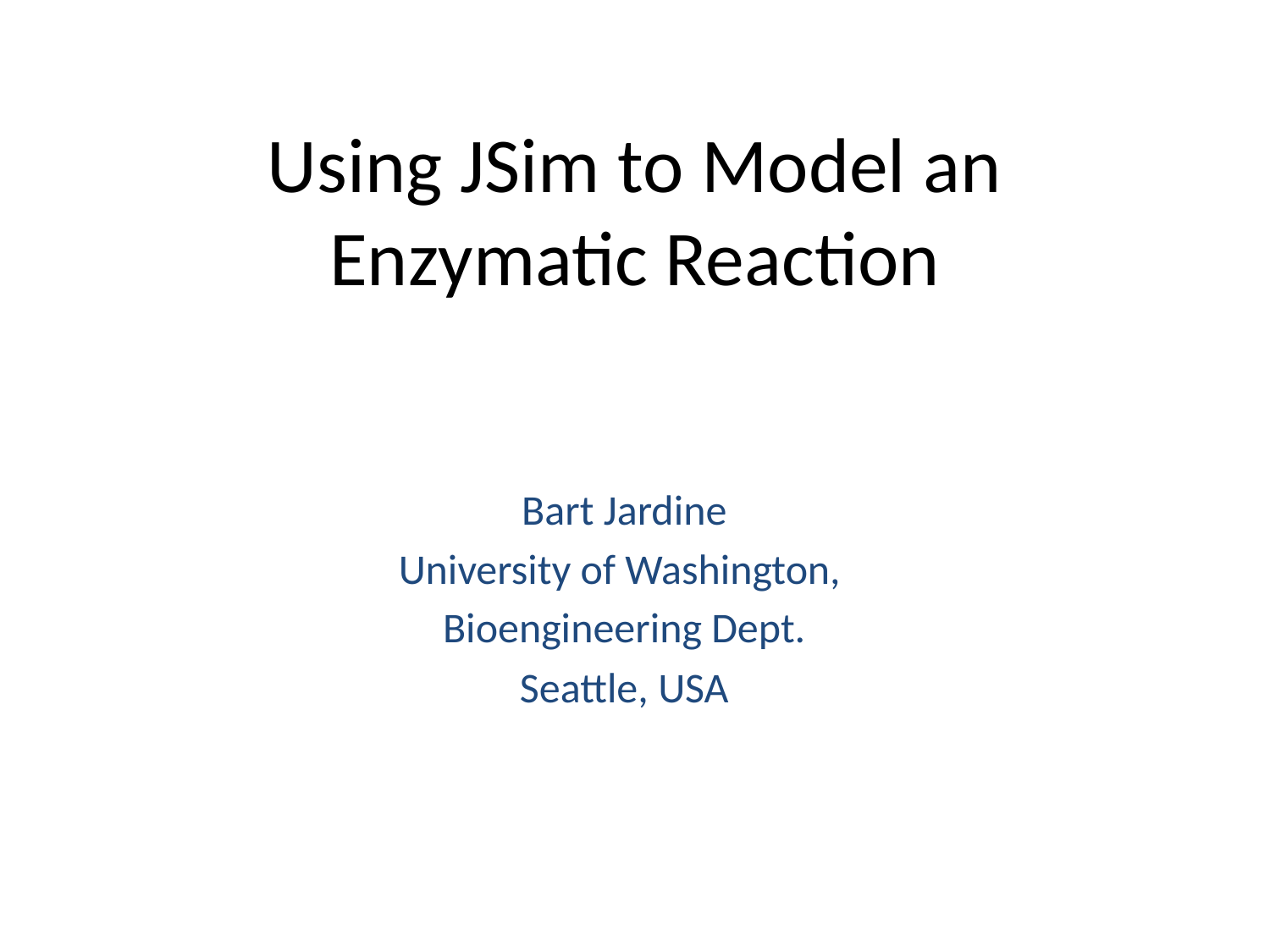

# Using JSim to Model an Enzymatic Reaction
Bart Jardine
University of Washington,
Bioengineering Dept.
Seattle, USA